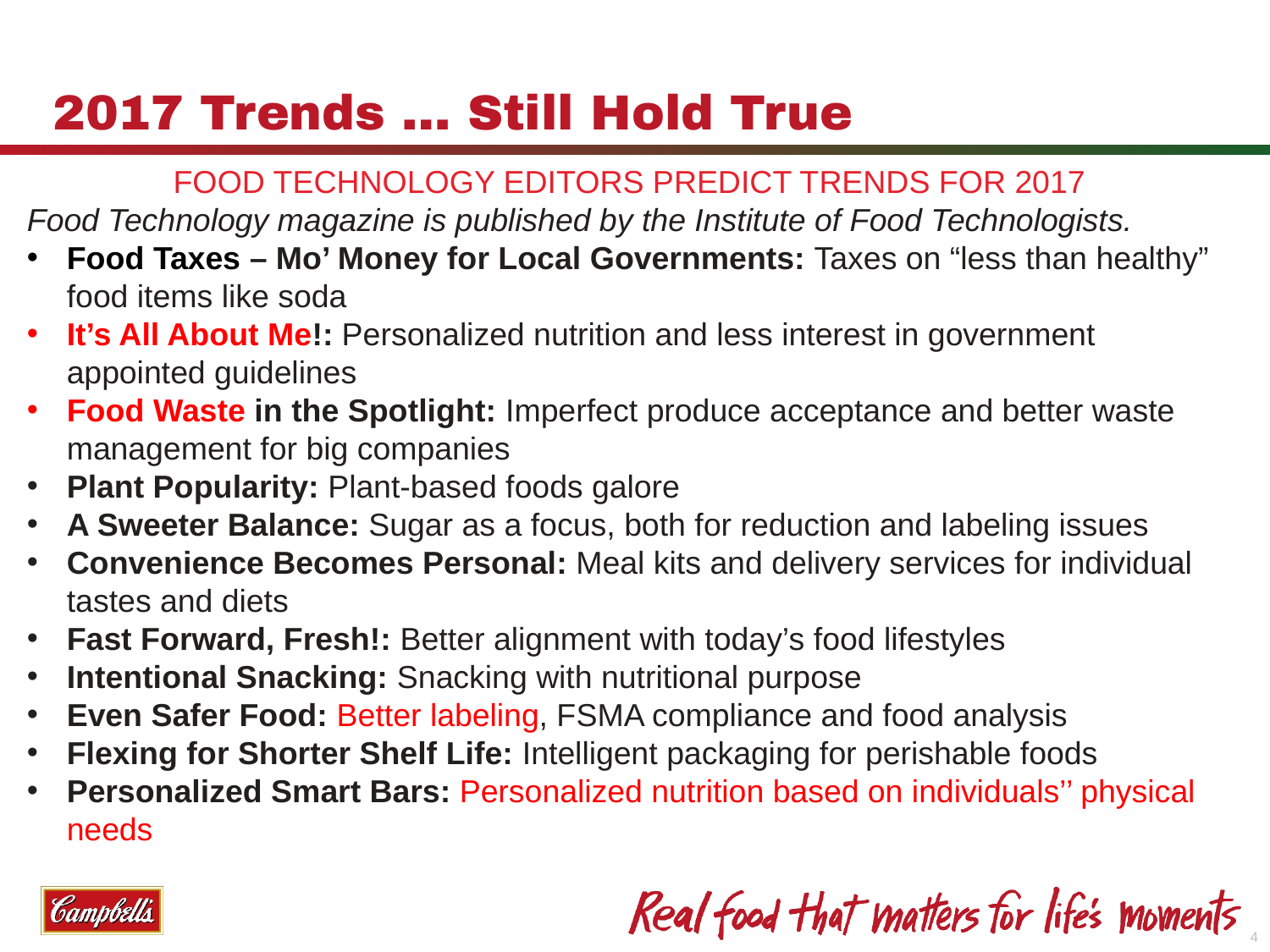

# 2017 Trends … Still Hold True
FOOD TECHNOLOGY EDITORS PREDICT TRENDS FOR 2017
Food Technology magazine is published by the Institute of Food Technologists.
Food Taxes – Mo’ Money for Local Governments: Taxes on “less than healthy” food items like soda
It’s All About Me!: Personalized nutrition and less interest in government appointed guidelines
Food Waste in the Spotlight: Imperfect produce acceptance and better waste management for big companies
Plant Popularity: Plant-based foods galore
A Sweeter Balance: Sugar as a focus, both for reduction and labeling issues
Convenience Becomes Personal: Meal kits and delivery services for individual tastes and diets
Fast Forward, Fresh!: Better alignment with today’s food lifestyles
Intentional Snacking: Snacking with nutritional purpose
Even Safer Food: Better labeling, FSMA compliance and food analysis
Flexing for Shorter Shelf Life: Intelligent packaging for perishable foods
Personalized Smart Bars: Personalized nutrition based on individuals’’ physical needs